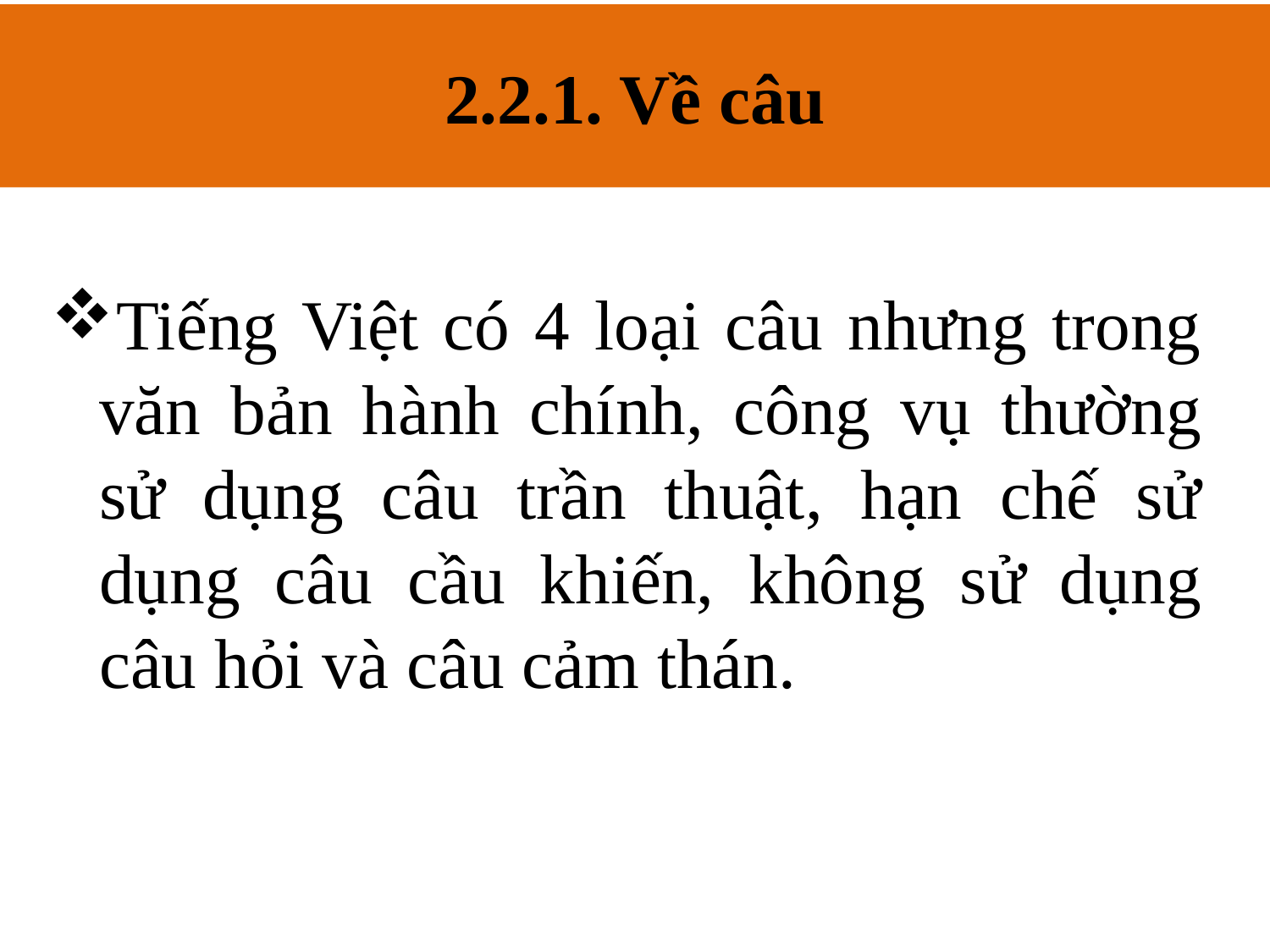

2.2.1. Về câu
# 2.2.1. Về câu
Tiếng Việt có 4 loại câu nhưng trong văn bản hành chính, công vụ thường sử dụng câu trần thuật, hạn chế sử dụng câu cầu khiến, không sử dụng câu hỏi và câu cảm thán.